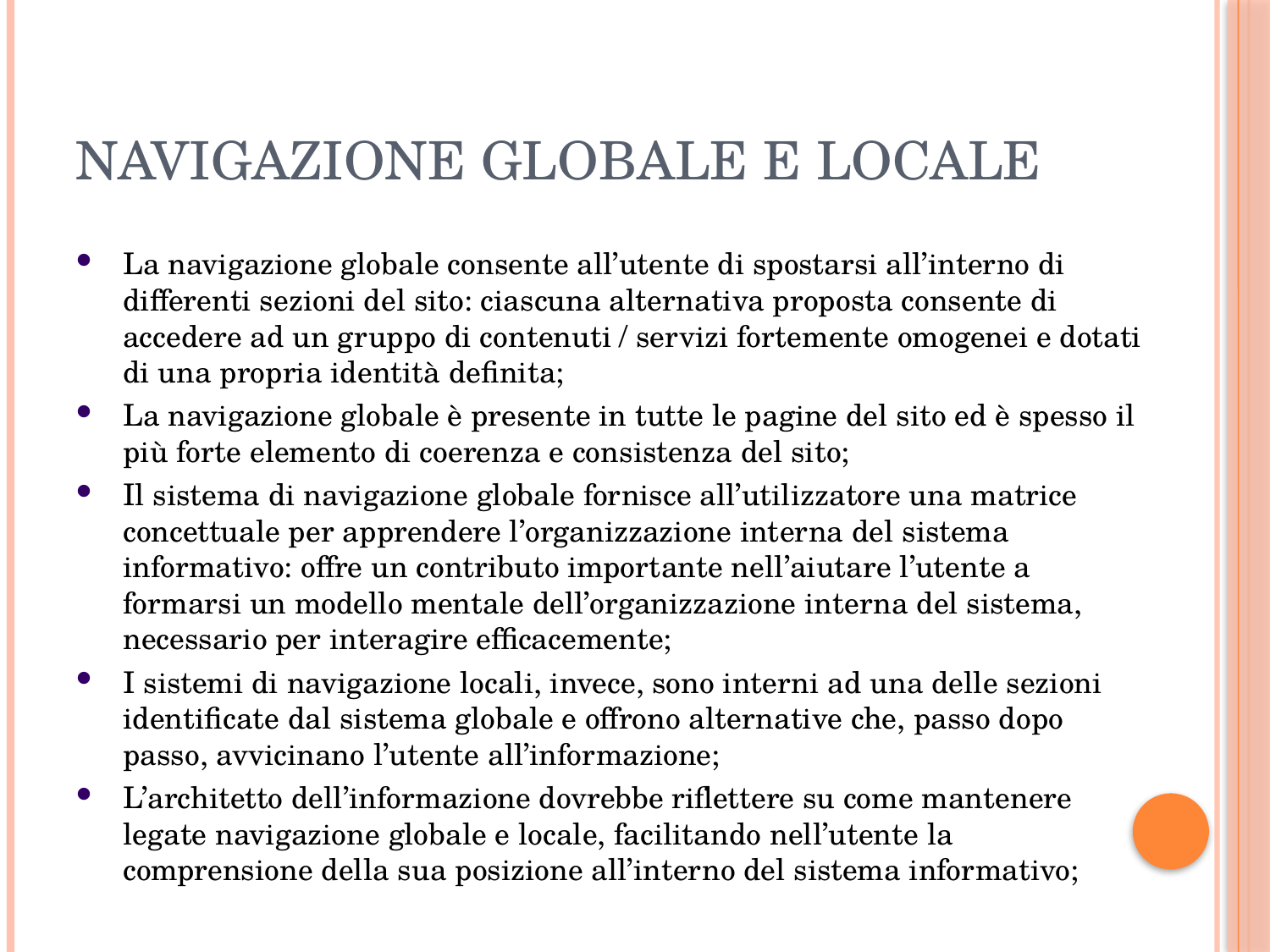

Navigazione globale e locale
La navigazione globale consente all’utente di spostarsi all’interno di differenti sezioni del sito: ciascuna alternativa proposta consente di accedere ad un gruppo di contenuti / servizi fortemente omogenei e dotati di una propria identità definita;
La navigazione globale è presente in tutte le pagine del sito ed è spesso il più forte elemento di coerenza e consistenza del sito;
Il sistema di navigazione globale fornisce all’utilizzatore una matrice concettuale per apprendere l’organizzazione interna del sistema informativo: offre un contributo importante nell’aiutare l’utente a formarsi un modello mentale dell’organizzazione interna del sistema, necessario per interagire efficacemente;
I sistemi di navigazione locali, invece, sono interni ad una delle sezioni identificate dal sistema globale e offrono alternative che, passo dopo passo, avvicinano l’utente all’informazione;
L’architetto dell’informazione dovrebbe riflettere su come mantenere legate navigazione globale e locale, facilitando nell’utente la comprensione della sua posizione all’interno del sistema informativo;